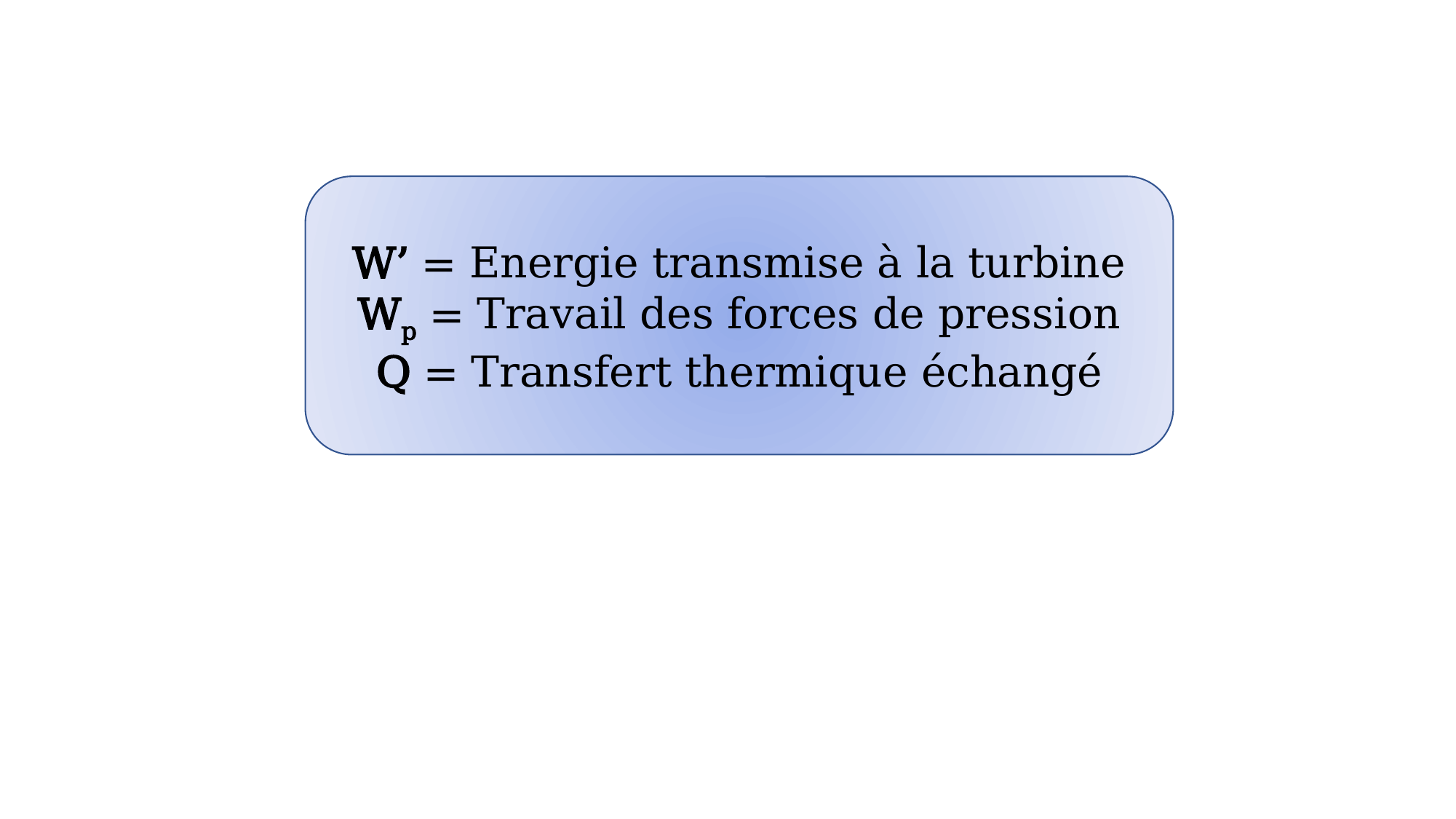

W’ = Energie transmise à la turbine
Wp = Travail des forces de pression
Q = Transfert thermique échangé